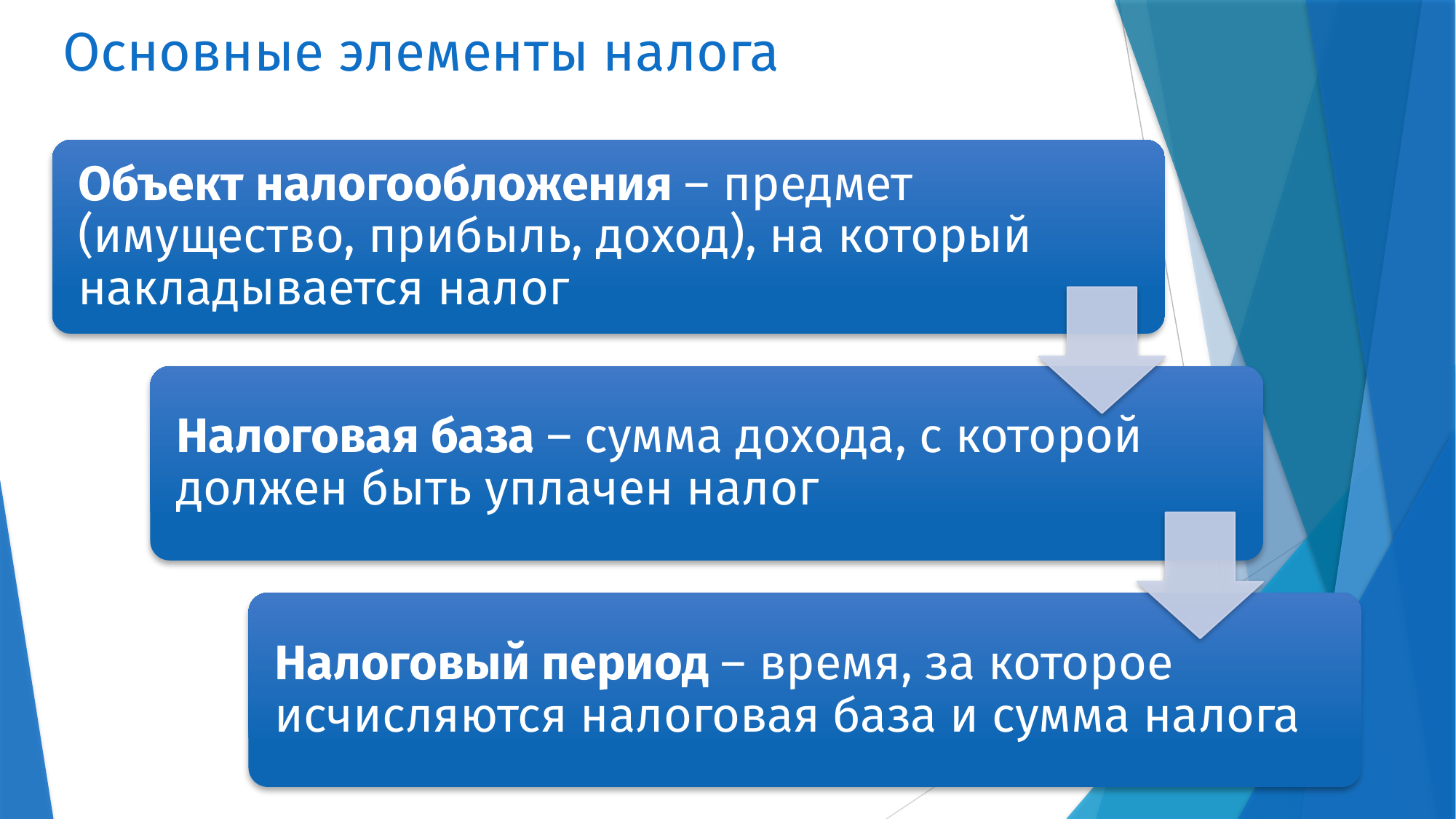

# Основные элементы налога
Объект налогообложения – предмет (имущество, прибыль, доход), на который накладывается налог
Налоговая база – сумма дохода, с которой должен быть уплачен налог
Налоговый период – время, за которое исчисляются налоговая база и сумма налога